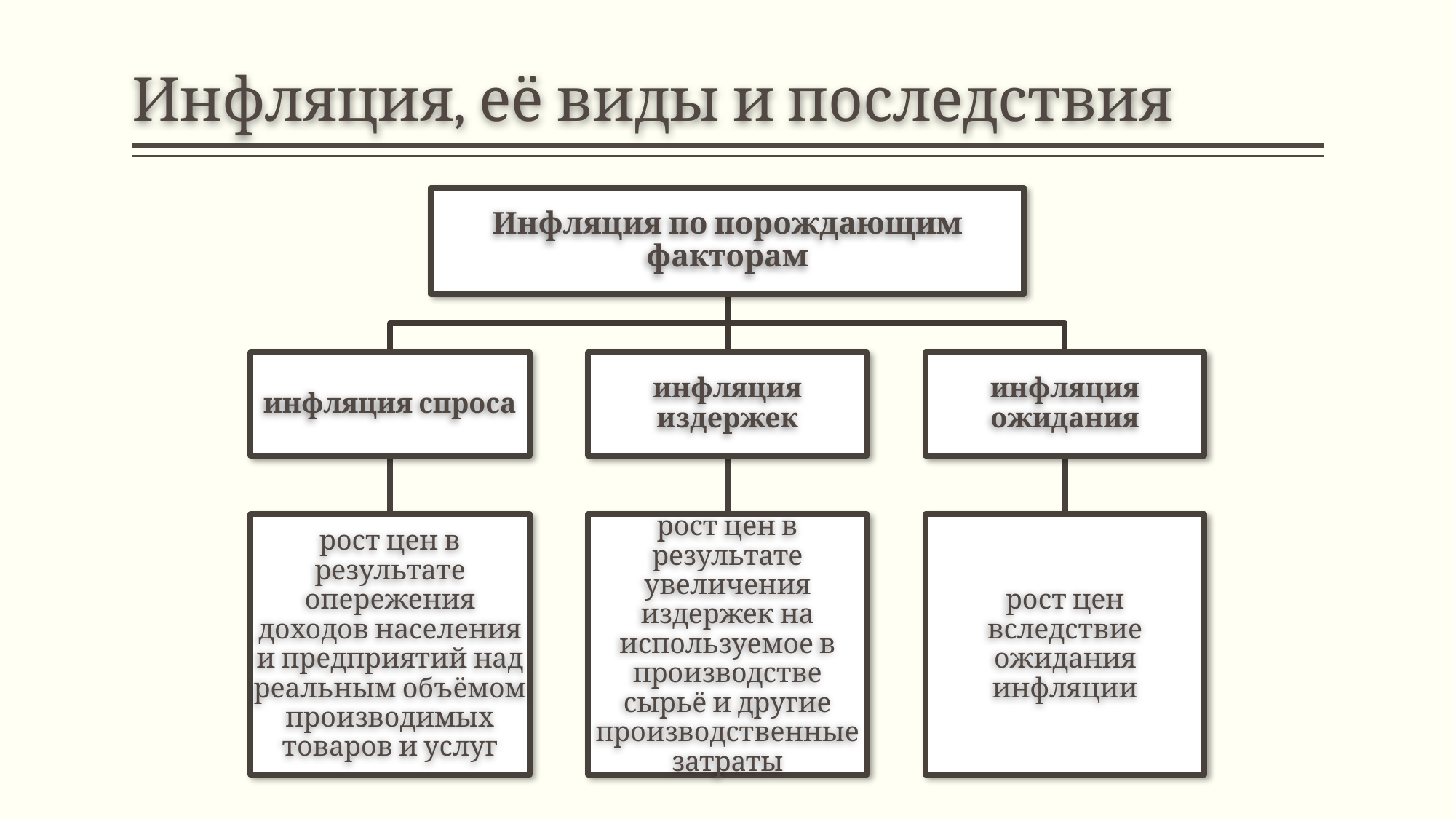

# Инфляция, её виды и последствия

Инфляция по порождающим факторам

инфляция спроса

инфляция издержек

инфляция ожидания

рост цен в результате опережения доходов населения и предприятий над реальным объёмом производимых товаров и услуг

рост цен в результате увеличения издержек на используемое в производстве сырьё и другие производственные затраты

рост цен вследствие ожидания инфляции